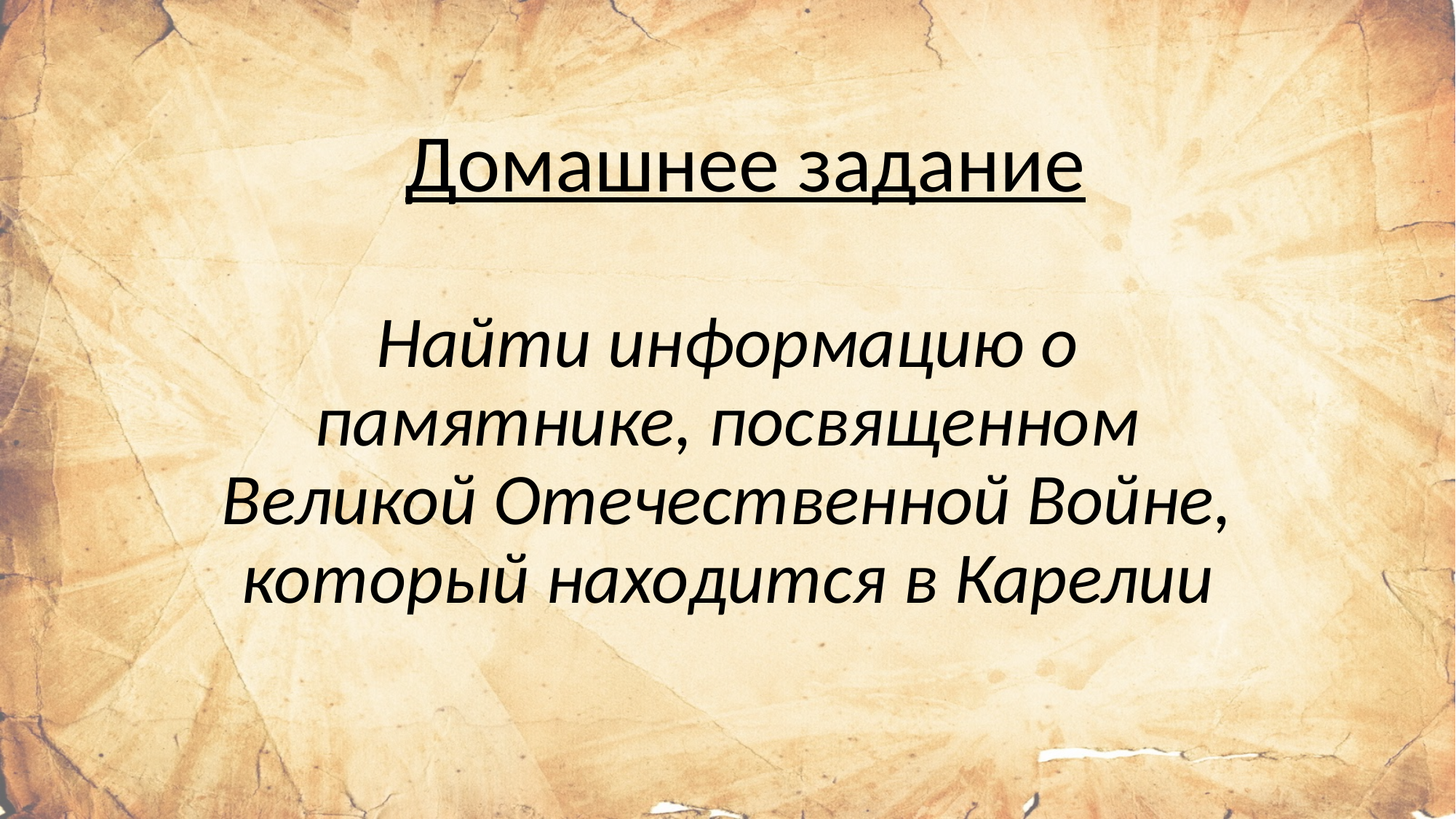

# Домашнее задание
Найти информацию о памятнике, посвященном Великой Отечественной Войне, который находится в Карелии